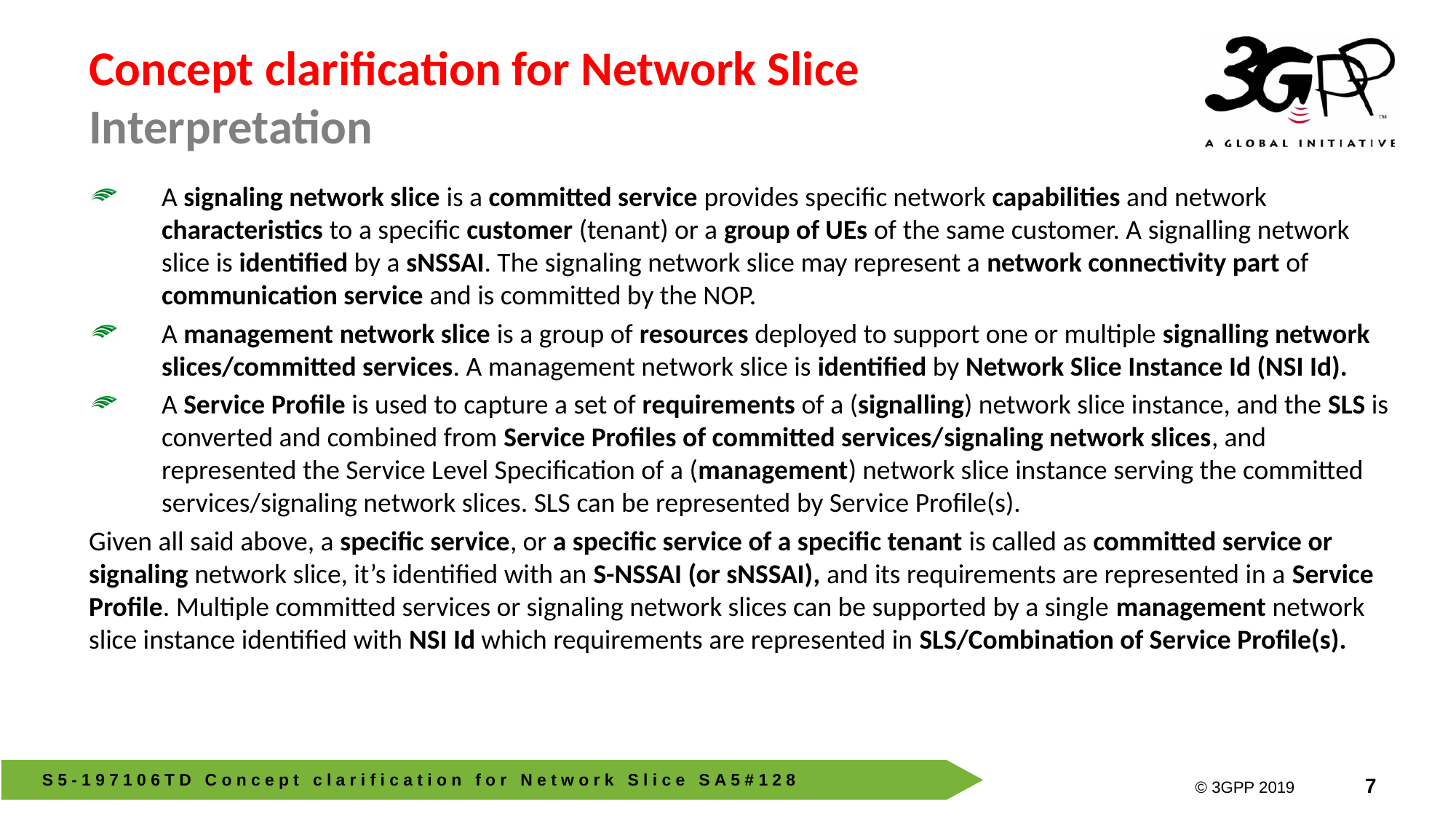

# Concept clarification for Network Slice Interpretation
A signaling network slice is a committed service provides specific network capabilities and network characteristics to a specific customer (tenant) or a group of UEs of the same customer. A signalling network slice is identified by a sNSSAI. The signaling network slice may represent a network connectivity part of communication service and is committed by the NOP.
A management network slice is a group of resources deployed to support one or multiple signalling network slices/committed services. A management network slice is identified by Network Slice Instance Id (NSI Id).
A Service Profile is used to capture a set of requirements of a (signalling) network slice instance, and the SLS is converted and combined from Service Profiles of committed services/signaling network slices, and represented the Service Level Specification of a (management) network slice instance serving the committed services/signaling network slices. SLS can be represented by Service Profile(s).
Given all said above, a specific service, or a specific service of a specific tenant is called as committed service or signaling network slice, it’s identified with an S-NSSAI (or sNSSAI), and its requirements are represented in a Service Profile. Multiple committed services or signaling network slices can be supported by a single management network slice instance identified with NSI Id which requirements are represented in SLS/Combination of Service Profile(s).